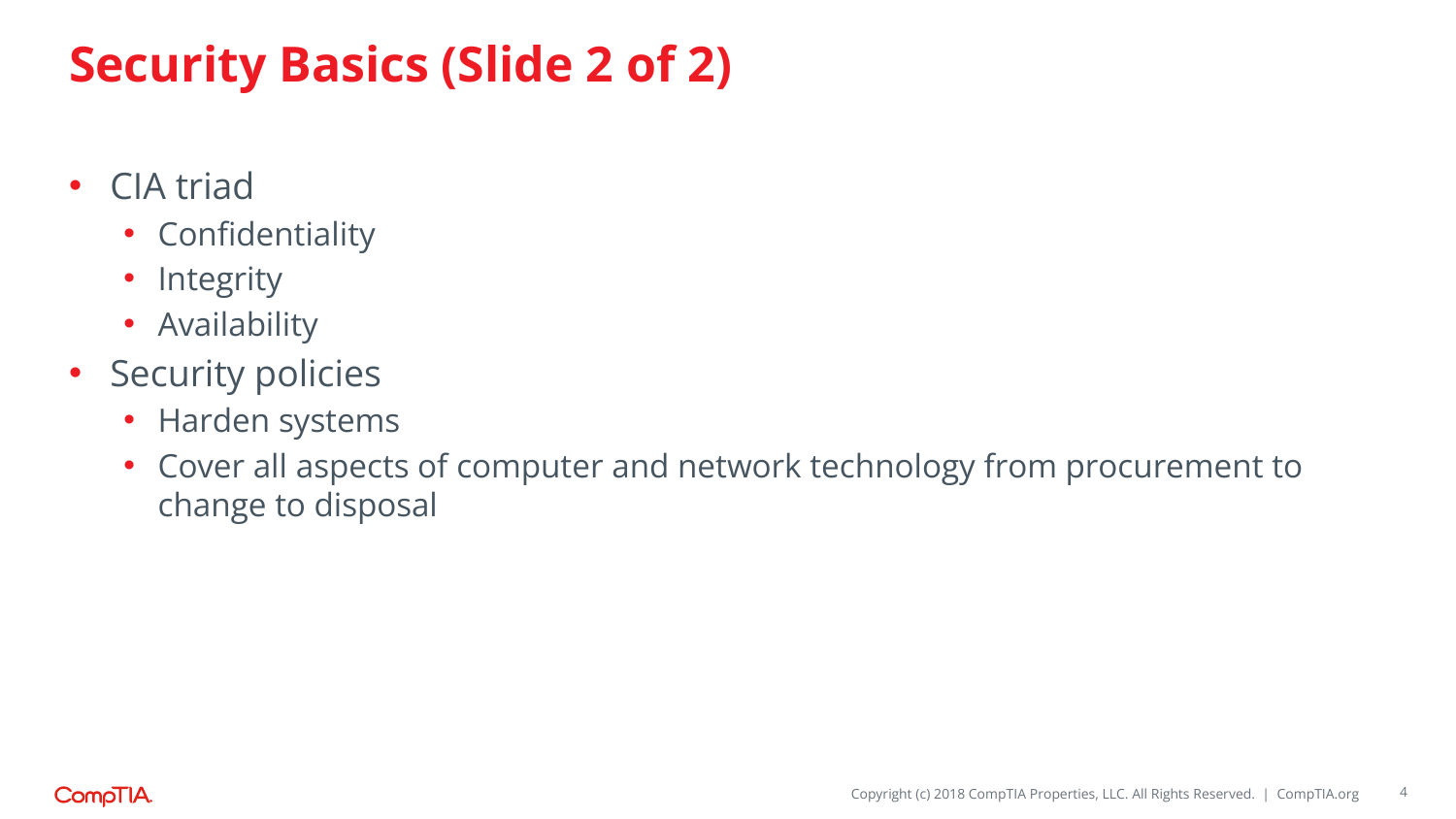

# Security Basics (Slide 2 of 2)
CIA triad
Confidentiality
Integrity
Availability
Security policies
Harden systems
Cover all aspects of computer and network technology from procurement to change to disposal
4